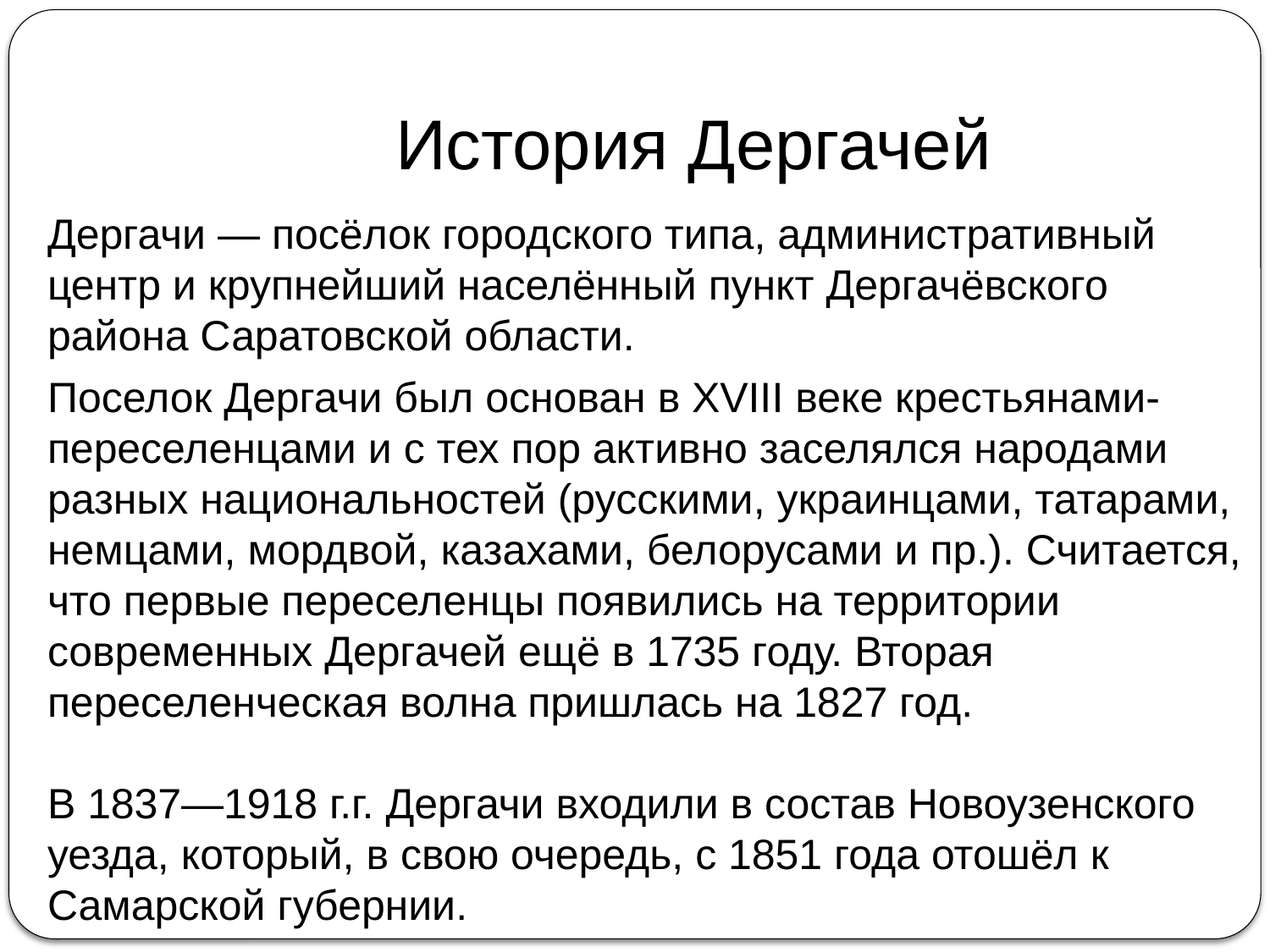

# История Дергачей
Дергачи — посёлок городского типа, административный центр и крупнейший населённый пункт Дергачёвского района Саратовской области.
Поселок Дергачи был основан в XVIII веке крестьянами-переселенцами и с тех пор активно заселялся народами разных национальностей (русскими, украинцами, татарами, немцами, мордвой, казахами, белорусами и пр.). Считается, что первые переселенцы появились на территории современных Дергачей ещё в 1735 году. Вторая переселенческая волна пришлась на 1827 год.
В 1837—1918 г.г. Дергачи входили в состав Новоузенского уезда, который, в свою очередь, с 1851 года отошёл к Самарской губернии.